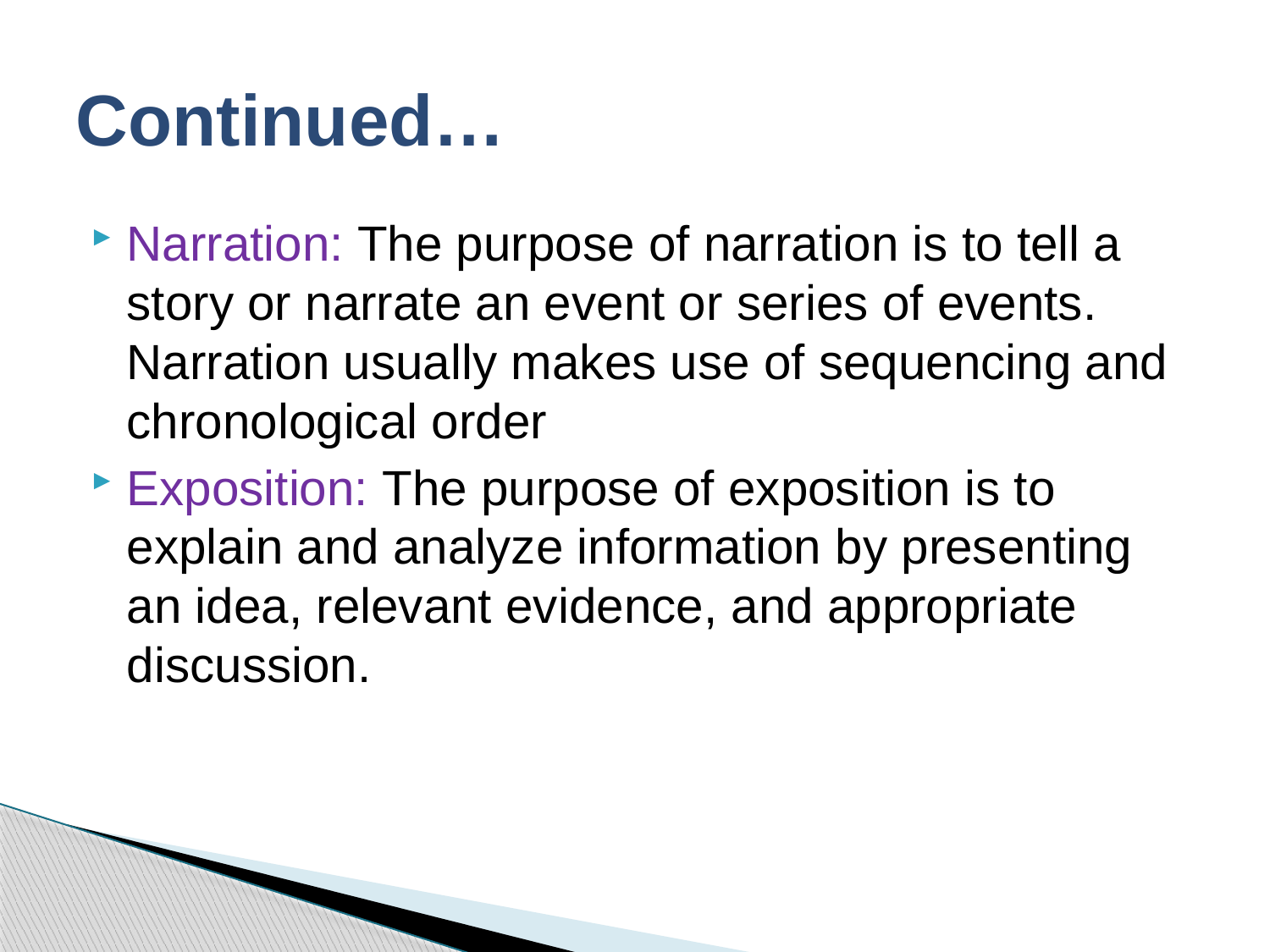

# Continued…
Narration: The purpose of narration is to tell a story or narrate an event or series of events. Narration usually makes use of sequencing and chronological order
Exposition: The purpose of exposition is to explain and analyze information by presenting an idea, relevant evidence, and appropriate discussion.